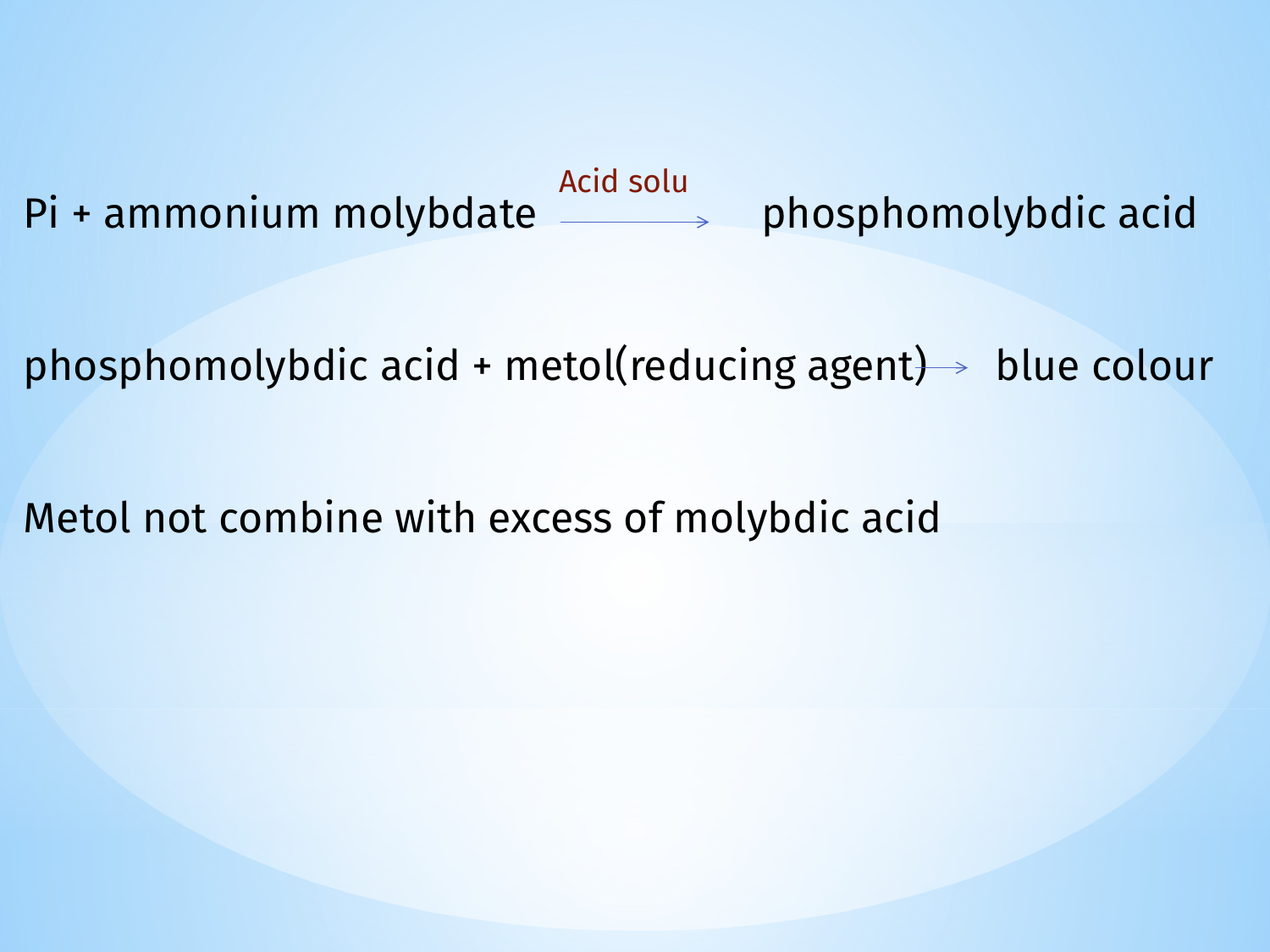

Acid solu
Pi + ammonium molybdate                    phosphomolybdic acid

phosphomolybdic acid + metol(reducing agent)      blue colour

Metol not combine with excess of molybdic acid